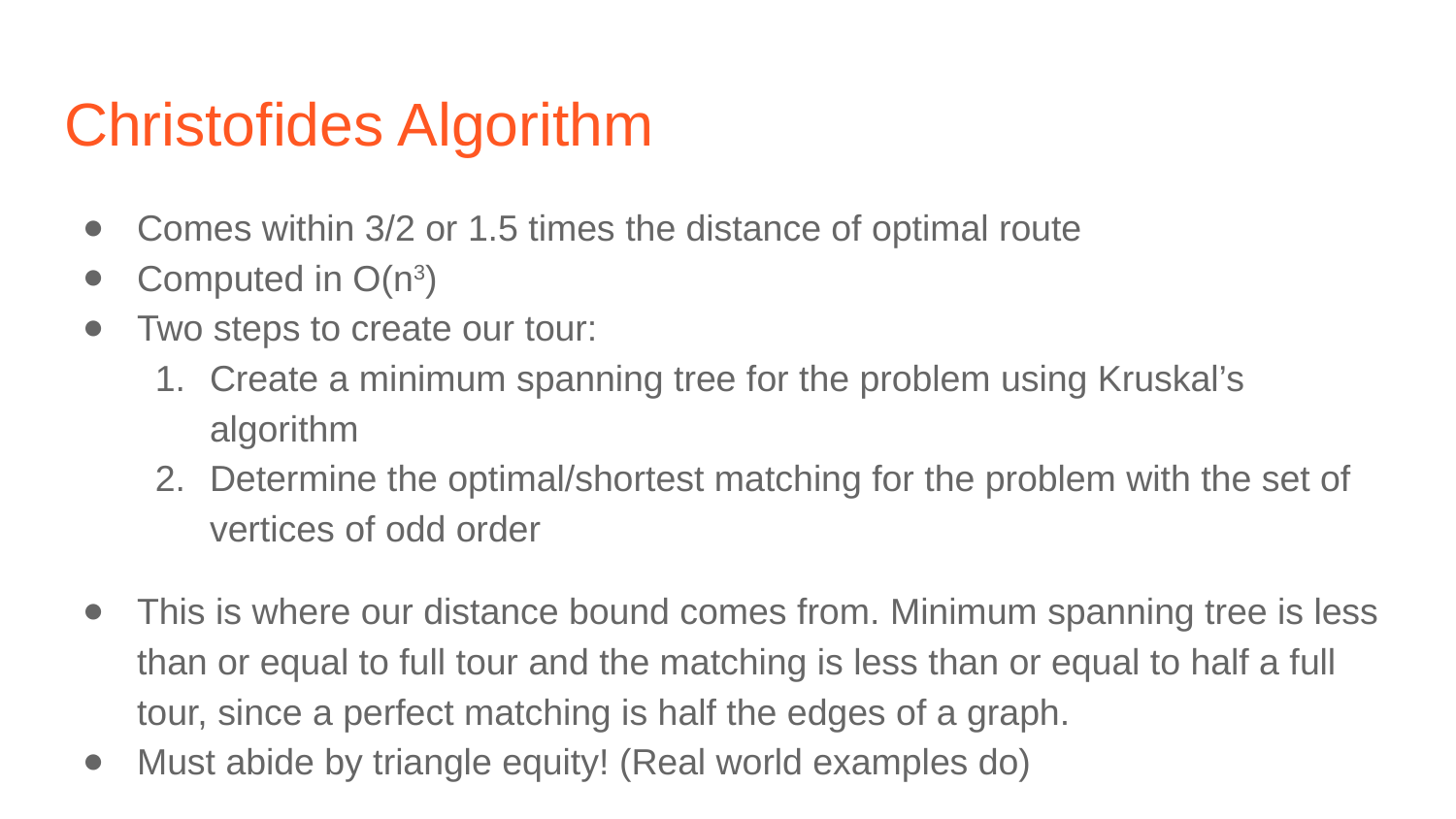

# Christofides Algorithm
Comes within 3/2 or 1.5 times the distance of optimal route
Computed in O(n3)
Two steps to create our tour:
Create a minimum spanning tree for the problem using Kruskal’s algorithm
Determine the optimal/shortest matching for the problem with the set of vertices of odd order
This is where our distance bound comes from. Minimum spanning tree is less than or equal to full tour and the matching is less than or equal to half a full tour, since a perfect matching is half the edges of a graph.
Must abide by triangle equity! (Real world examples do)